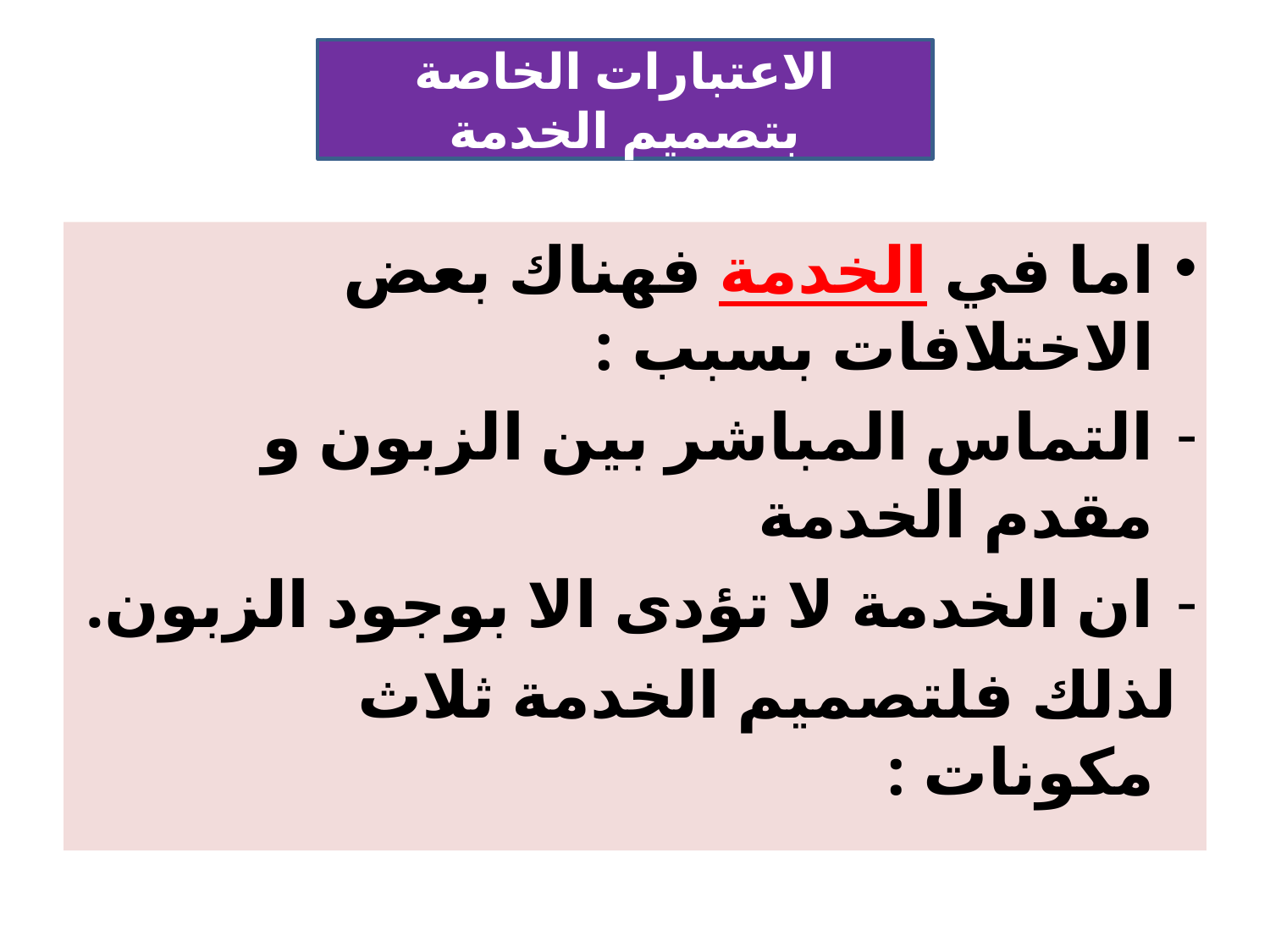

#
الاعتبارات الخاصة بتصميم الخدمة
اما في الخدمة فهناك بعض الاختلافات بسبب :
التماس المباشر بين الزبون و مقدم الخدمة
ان الخدمة لا تؤدى الا بوجود الزبون.
 لذلك فلتصميم الخدمة ثلاث مكونات :